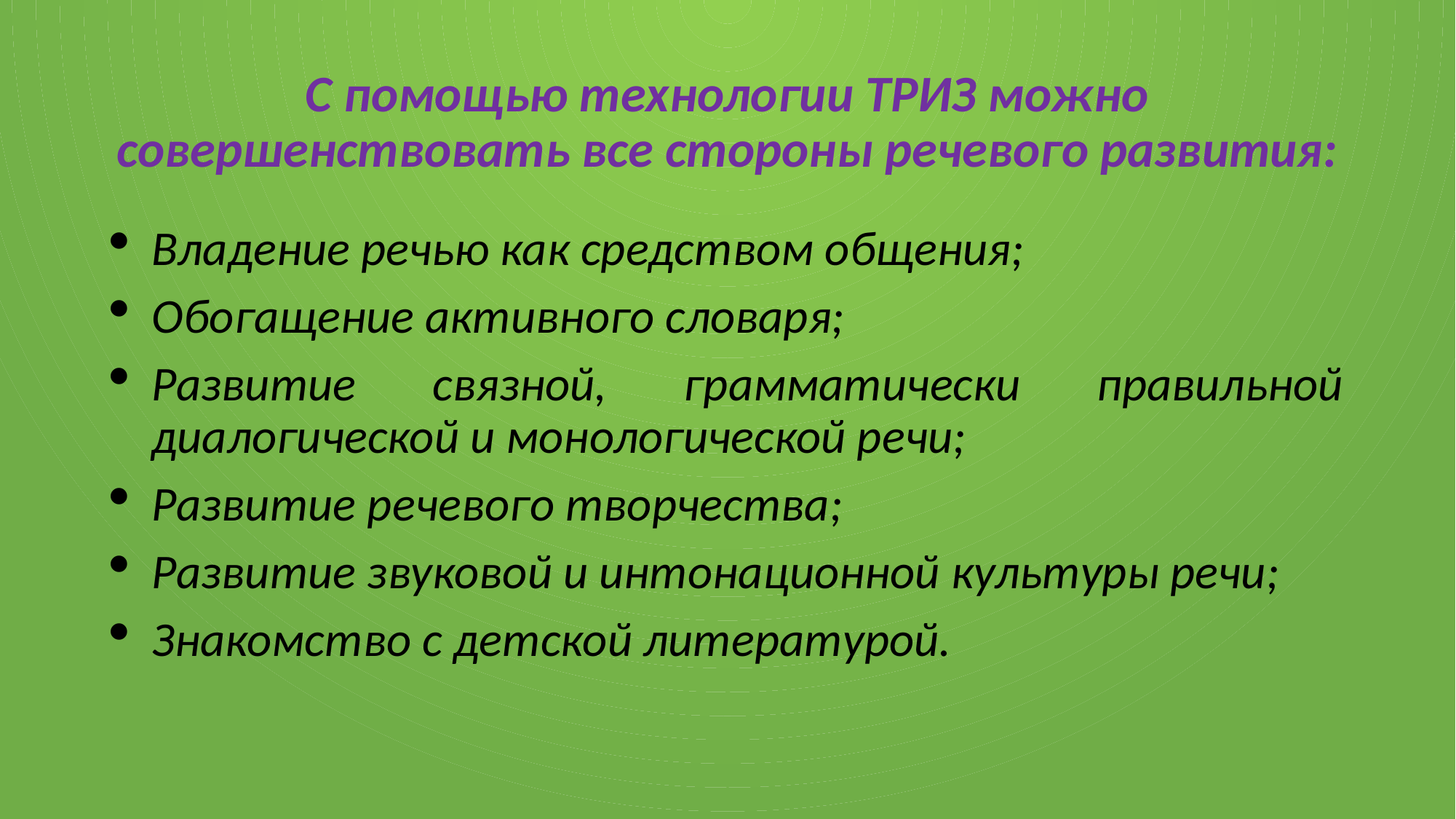

# С помощью технологии ТРИЗ можно совершенствовать все стороны речевого развития:
Владение речью как средством общения;
Обогащение активного словаря;
Развитие связной, грамматически правильной диалогической и монологической речи;
Развитие речевого творчества;
Развитие звуковой и интонационной культуры речи;
Знакомство с детской литературой.